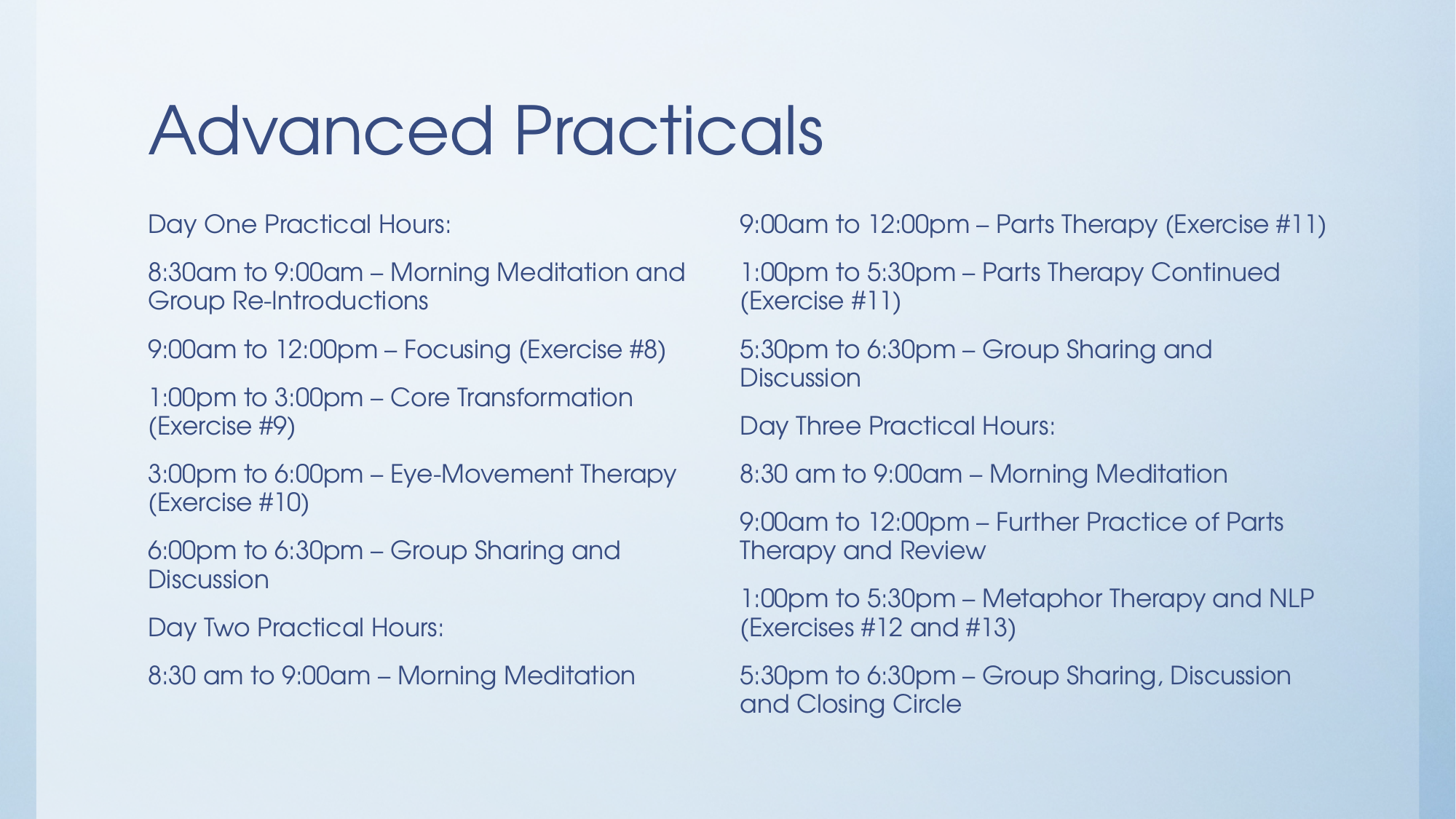

# Advanced Practicals
Day One Practical Hours:
8:30am to 9:00am – Morning Meditation and Group Re-Introductions
9:00am to 12:00pm – Focusing (Exercise #8)
1:00pm to 3:00pm – Core Transformation (Exercise #9)
3:00pm to 6:00pm – Eye-Movement Therapy (Exercise #10)
6:00pm to 6:30pm – Group Sharing and Discussion
Day Two Practical Hours:
8:30 am to 9:00am – Morning Meditation
9:00am to 12:00pm – Parts Therapy (Exercise #11)
1:00pm to 5:30pm – Parts Therapy Continued (Exercise #11)
5:30pm to 6:30pm – Group Sharing and Discussion
Day Three Practical Hours:
8:30 am to 9:00am – Morning Meditation
9:00am to 12:00pm – Further Practice of Parts Therapy and Review
1:00pm to 5:30pm – Metaphor Therapy and NLP (Exercises #12 and #13)
5:30pm to 6:30pm – Group Sharing, Discussion and Closing Circle